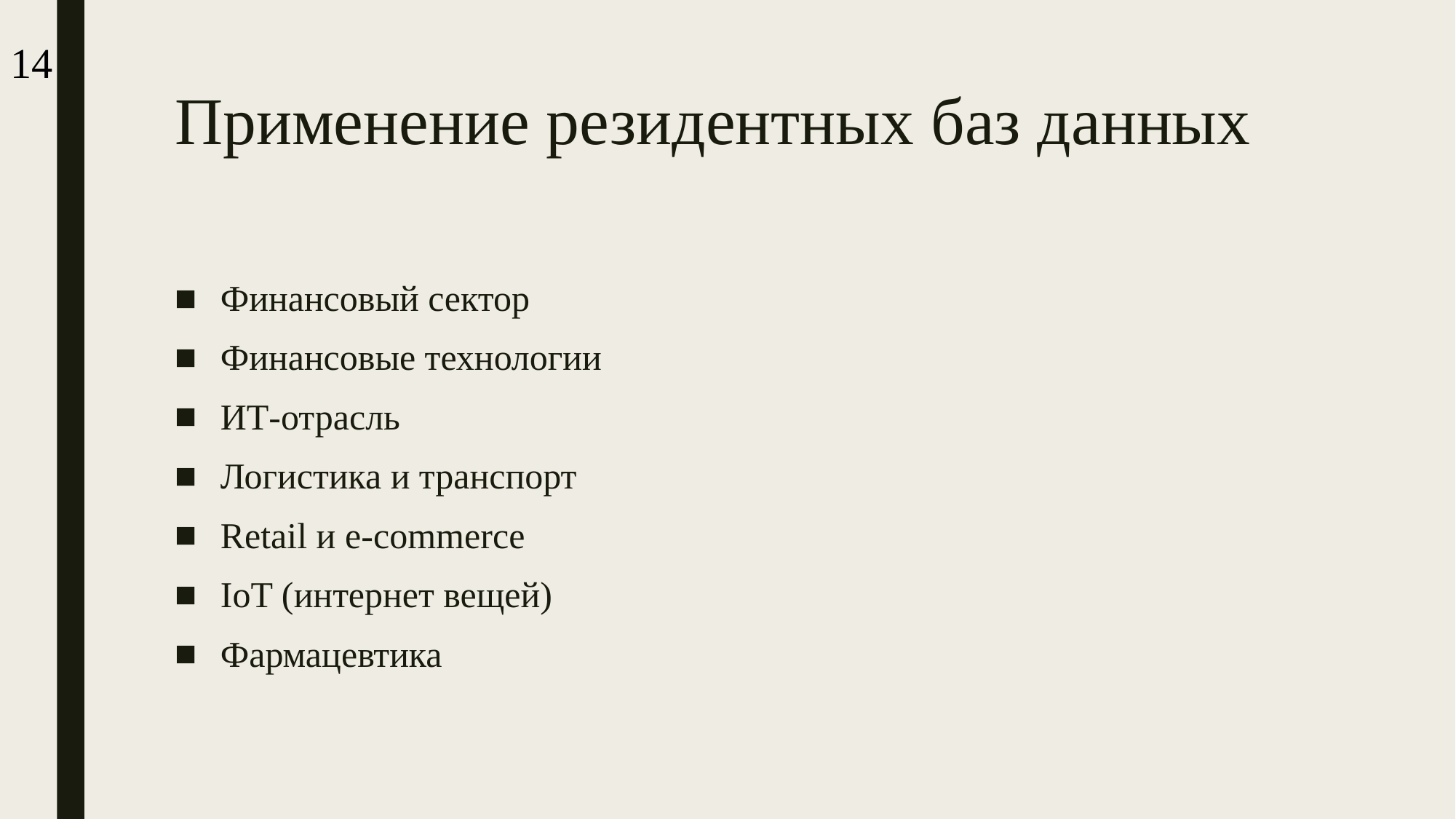

14
# Применение резидентных баз данных
Финансовый сектор
Финансовые технологии
ИТ-отрасль
Логистика и транспорт
Retail и e-commerce
IoT (интернет вещей)
Фармацевтика